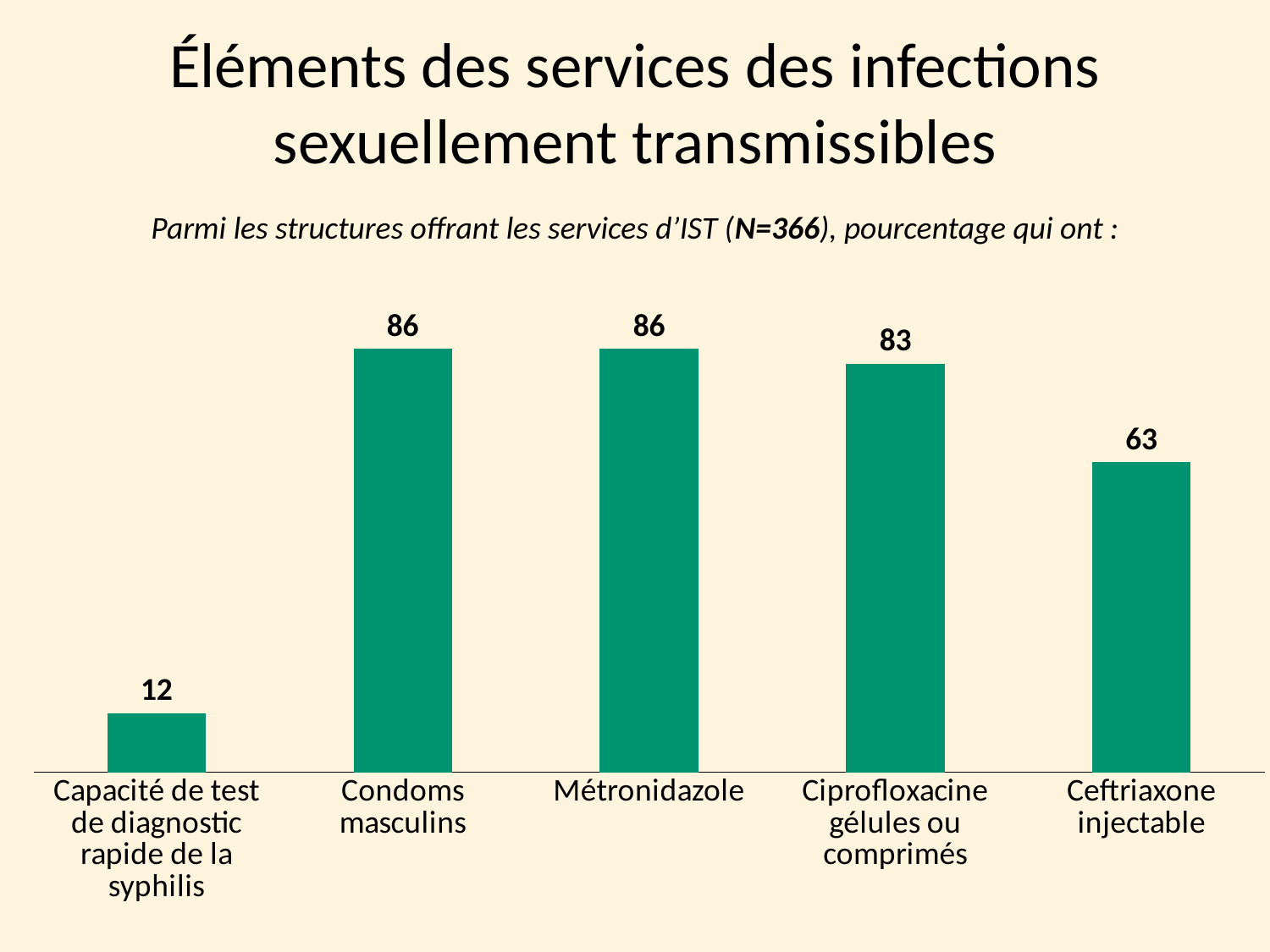

# Éléments des services des infections sexuellement transmissibles
Parmi les structures offrant les services d’IST (N=366), pourcentage qui ont :

### Chart

| Category | 2014 (N=359) |
|---|---|
| Capacité de test de diagnostic rapide de la syphilis | 12.0 |
| Condoms masculins | 86.0 |
| Métronidazole | 86.0 |
| Ciprofloxacine gélules ou comprimés | 83.0 |
| Ceftriaxone injectable | 63.0 |